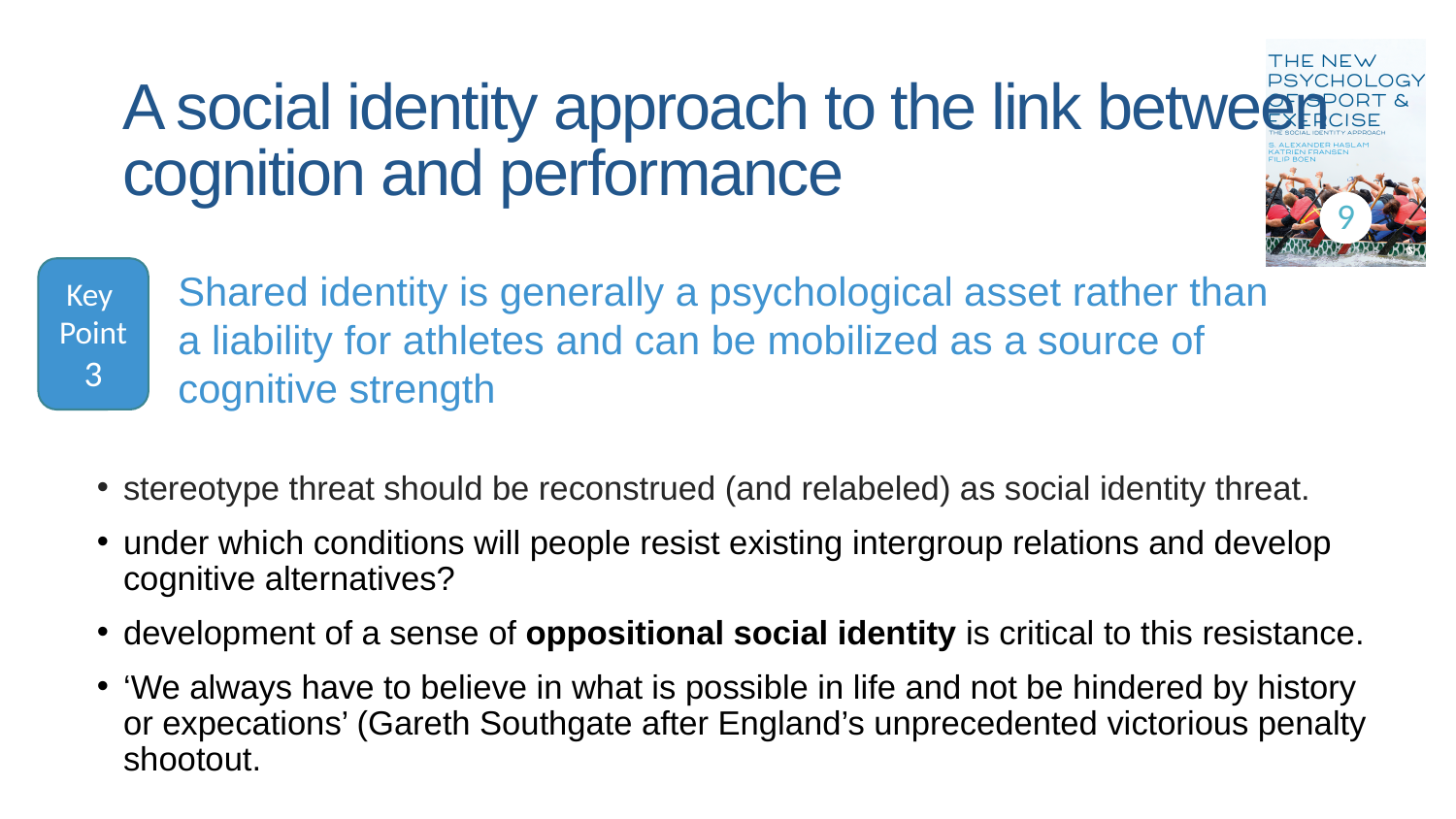

# A social identity approach to the link between cognition and performance
9
Key
Point
3
Shared identity is generally a psychological asset rather than a liability for athletes and can be mobilized as a source of cognitive strength
stereotype threat should be reconstrued (and relabeled) as social identity threat.
under which conditions will people resist existing intergroup relations and develop cognitive alternatives?
development of a sense of oppositional social identity is critical to this resistance.
‘We always have to believe in what is possible in life and not be hindered by history or expecations’ (Gareth Southgate after England’s unprecedented victorious penalty shootout.